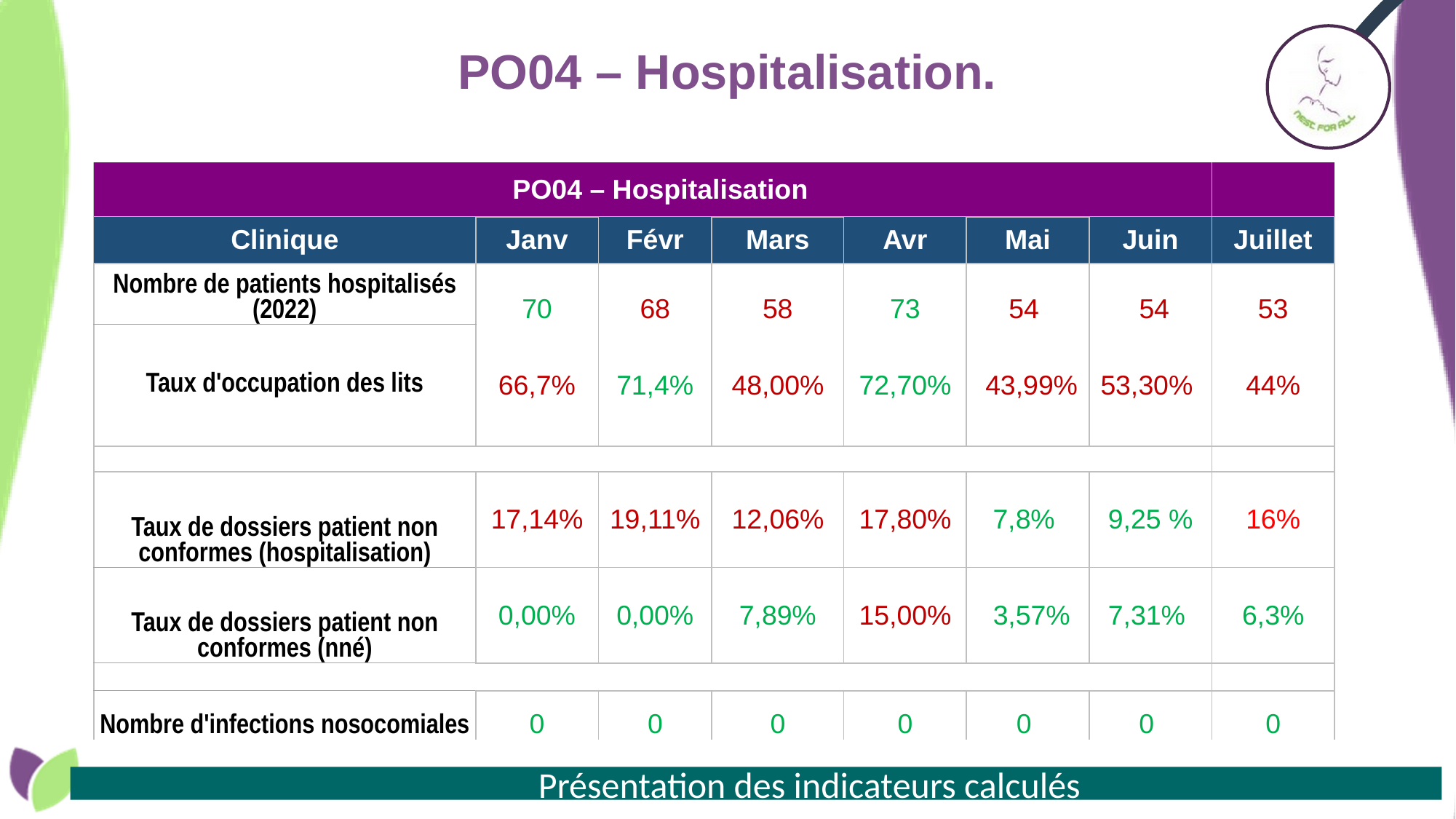

# PO04 – Hospitalisation.
| PO04 – Hospitalisation |  |  |  |  |  |  |  |
| --- | --- | --- | --- | --- | --- | --- | --- |
| Clinique | Janv | Févr | Mars | Avr | Mai | Juin | Juillet |
| Nombre de patients hospitalisés (2022) | 70 | 68 | 58 | 73 | 54 | 54 | 53 |
| Taux d'occupation des lits | 66,7% | 71,4% | 48,00% | 72,70% | 43,99% | 53,30% | 44% |
|  |  |  |  |  |  |  |  |
| Taux de dossiers patient non conformes (hospitalisation) | 17,14% | 19,11% | 12,06% | 17,80% | 7,8% | 9,25 % | 16% |
| Taux de dossiers patient non conformes (nné) | 0,00% | 0,00% | 7,89% | 15,00% | 3,57% | 7,31% | 6,3% |
|  |  |  |  |  |  |  |  |
| Nombre d'infections nosocomiales | 0 | 0 | 0 | 0 | 0 | 0 | 0 |
 Présentation des indicateurs calculés